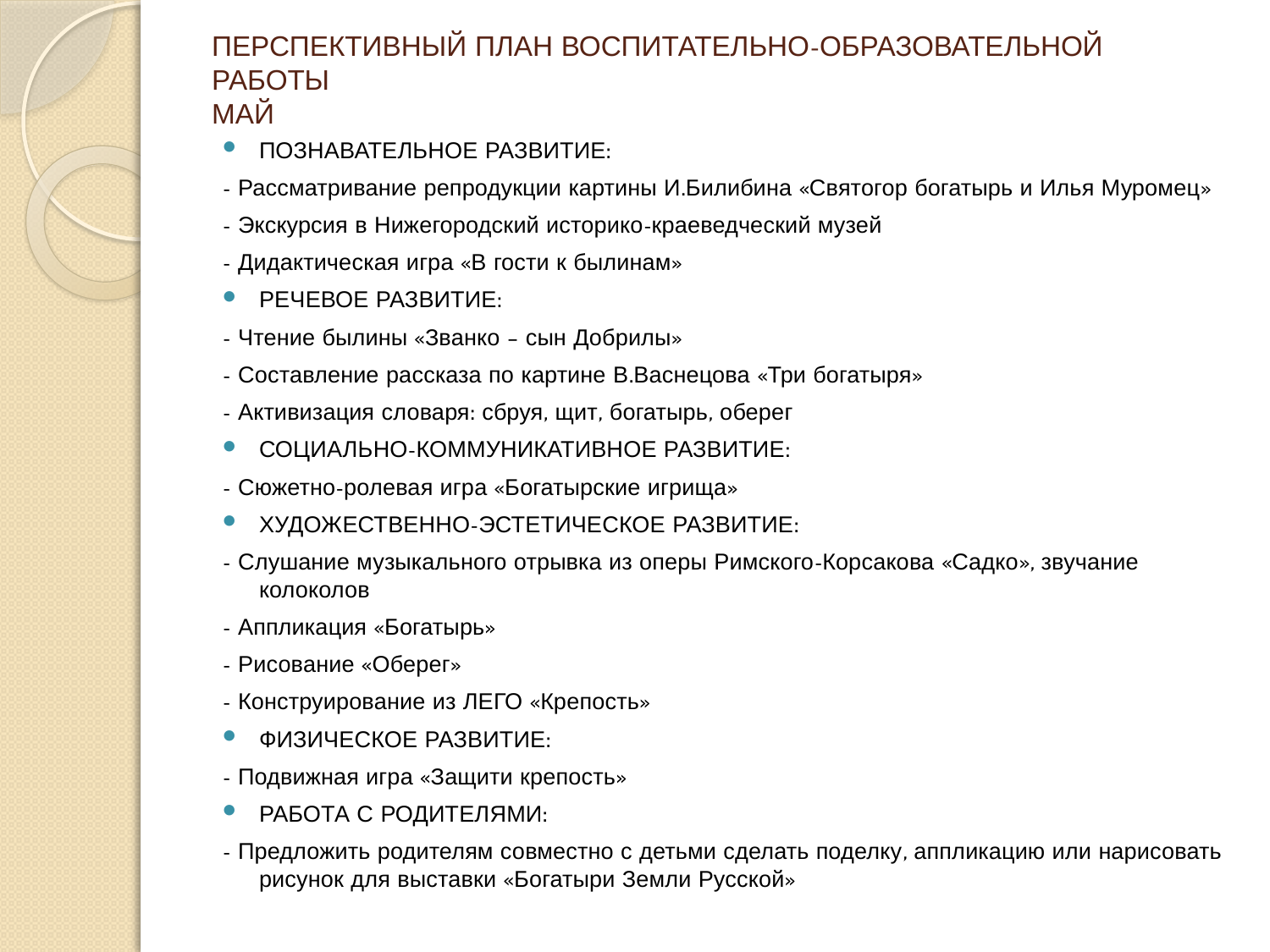

# ПЕРСПЕКТИВНЫЙ ПЛАН ВОСПИТАТЕЛЬНО-ОБРАЗОВАТЕЛЬНОЙ РАБОТЫ МАЙ
ПОЗНАВАТЕЛЬНОЕ РАЗВИТИЕ:
- Рассматривание репродукции картины И.Билибина «Святогор богатырь и Илья Муромец»
- Экскурсия в Нижегородский историко-краеведческий музей
- Дидактическая игра «В гости к былинам»
РЕЧЕВОЕ РАЗВИТИЕ:
- Чтение былины «Званко – сын Добрилы»
- Составление рассказа по картине В.Васнецова «Три богатыря»
- Активизация словаря: сбруя, щит, богатырь, оберег
СОЦИАЛЬНО-КОММУНИКАТИВНОЕ РАЗВИТИЕ:
- Сюжетно-ролевая игра «Богатырские игрища»
ХУДОЖЕСТВЕННО-ЭСТЕТИЧЕСКОЕ РАЗВИТИЕ:
- Слушание музыкального отрывка из оперы Римского-Корсакова «Садко», звучание колоколов
- Аппликация «Богатырь»
- Рисование «Оберег»
- Конструирование из ЛЕГО «Крепость»
ФИЗИЧЕСКОЕ РАЗВИТИЕ:
- Подвижная игра «Защити крепость»
РАБОТА С РОДИТЕЛЯМИ:
- Предложить родителям совместно с детьми сделать поделку, аппликацию или нарисовать рисунок для выставки «Богатыри Земли Русской»